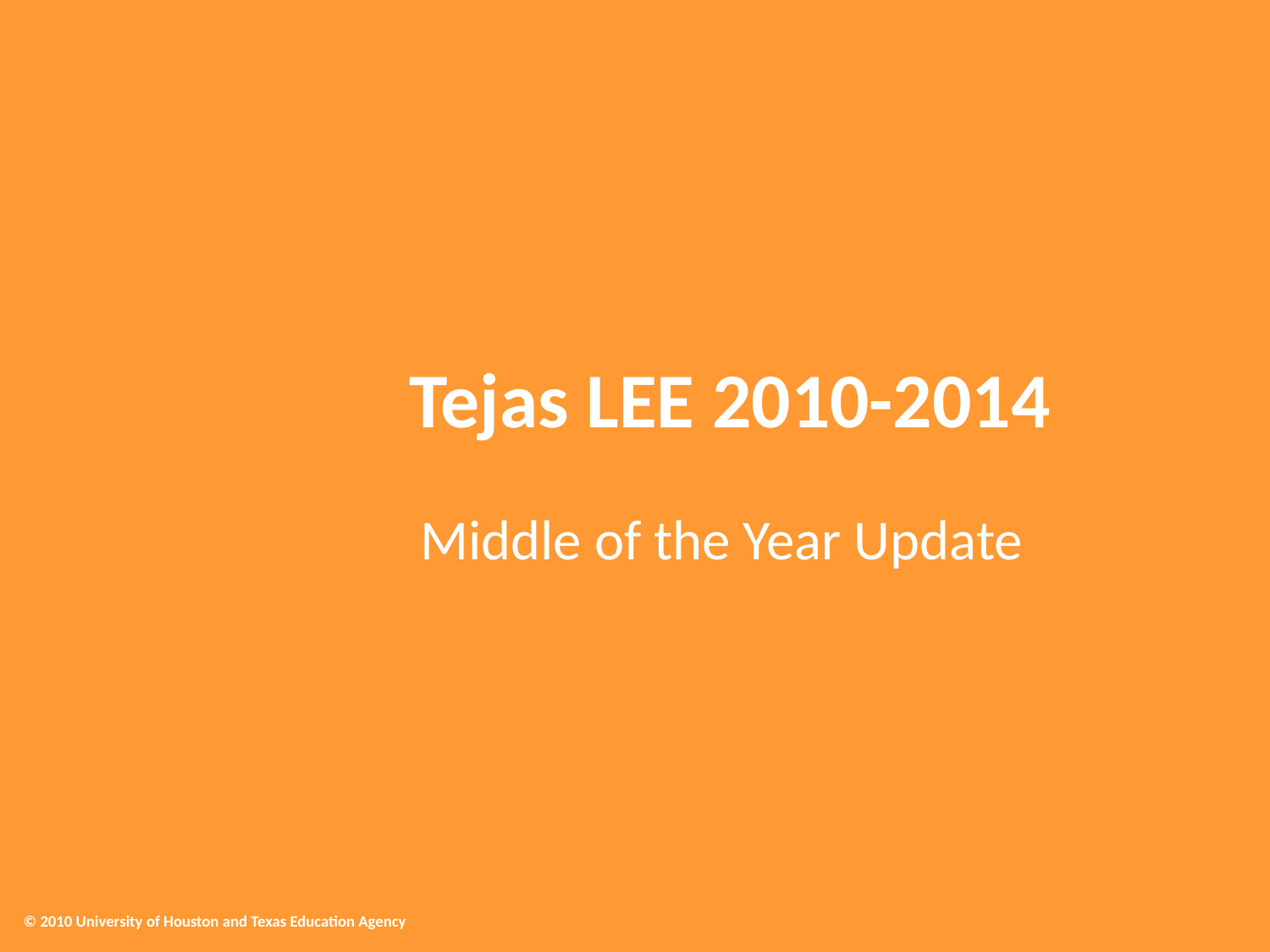

Tejas LEE 2010-2014
Middle of the Year Update